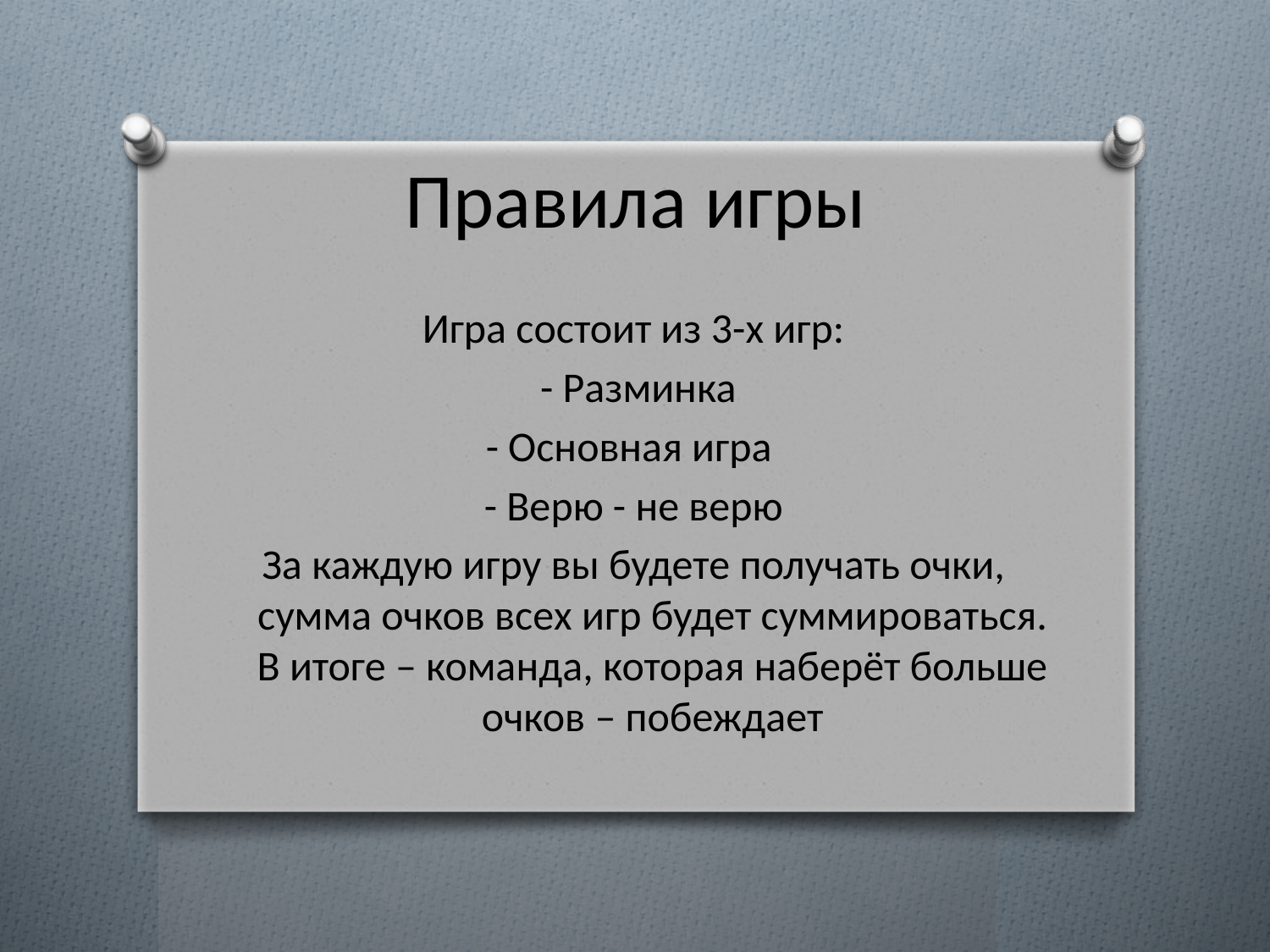

Правила игры
Игра состоит из 3-х игр:
 - Разминка
- Основная игра
- Верю - не верю
За каждую игру вы будете получать очки, сумма очков всех игр будет суммироваться. В итоге – команда, которая наберёт больше очков – побеждает